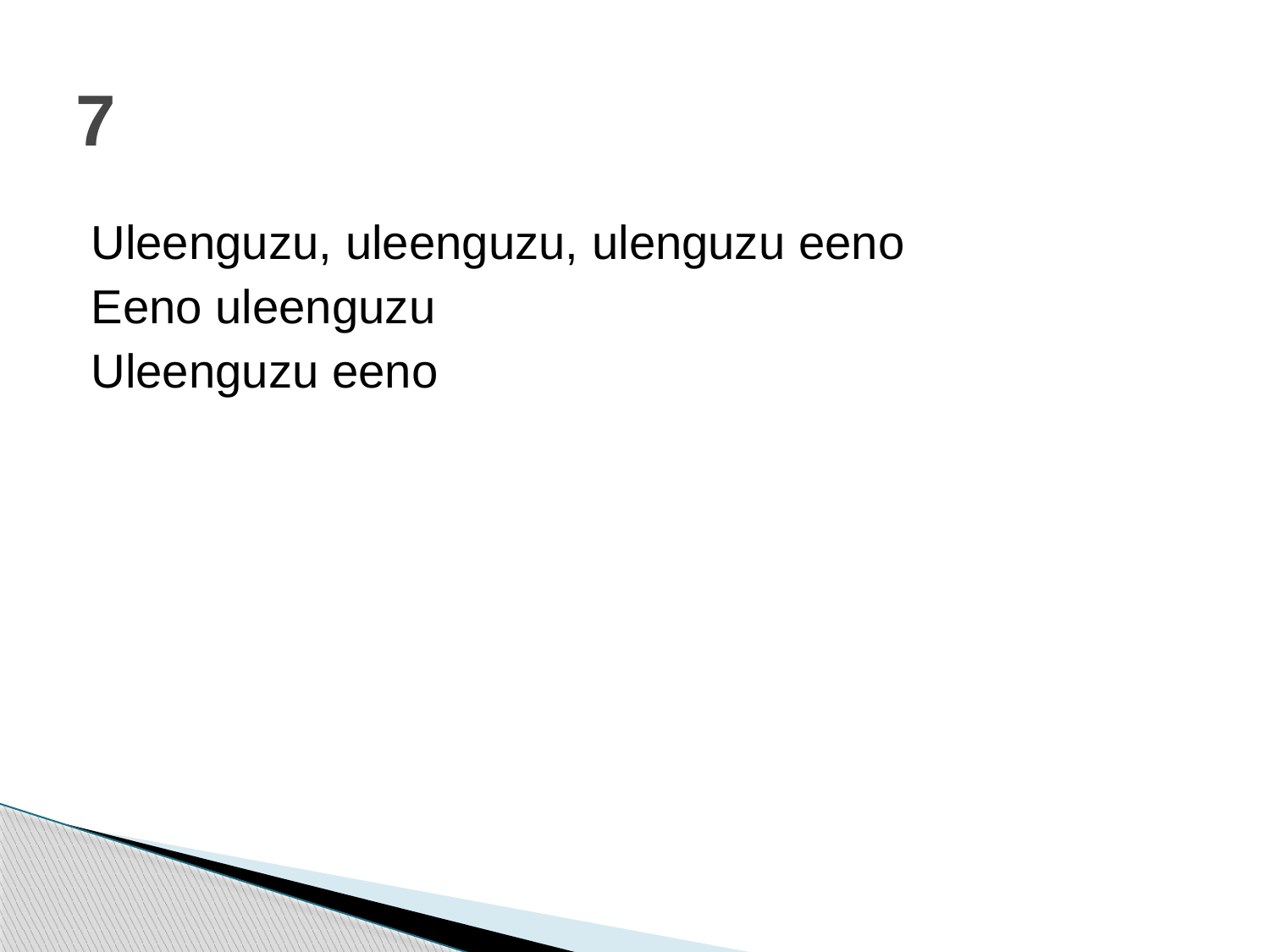

# 7
Uleenguzu, uleenguzu, ulenguzu eeno
Eeno uleenguzu
Uleenguzu eeno